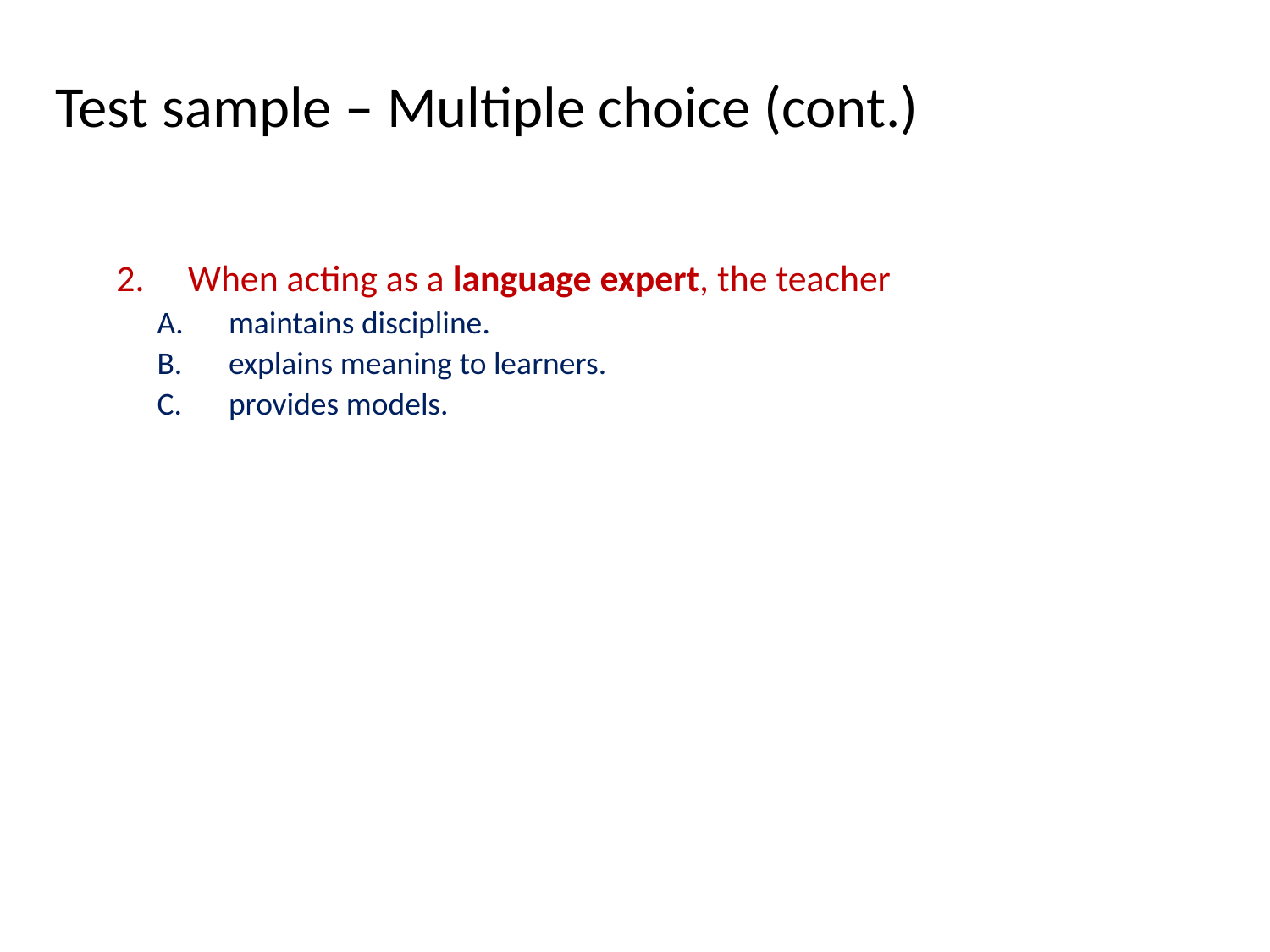

# Test sample – Multiple choice (cont.)
When acting as a language expert, the teacher
maintains discipline.
explains meaning to learners.
provides models.